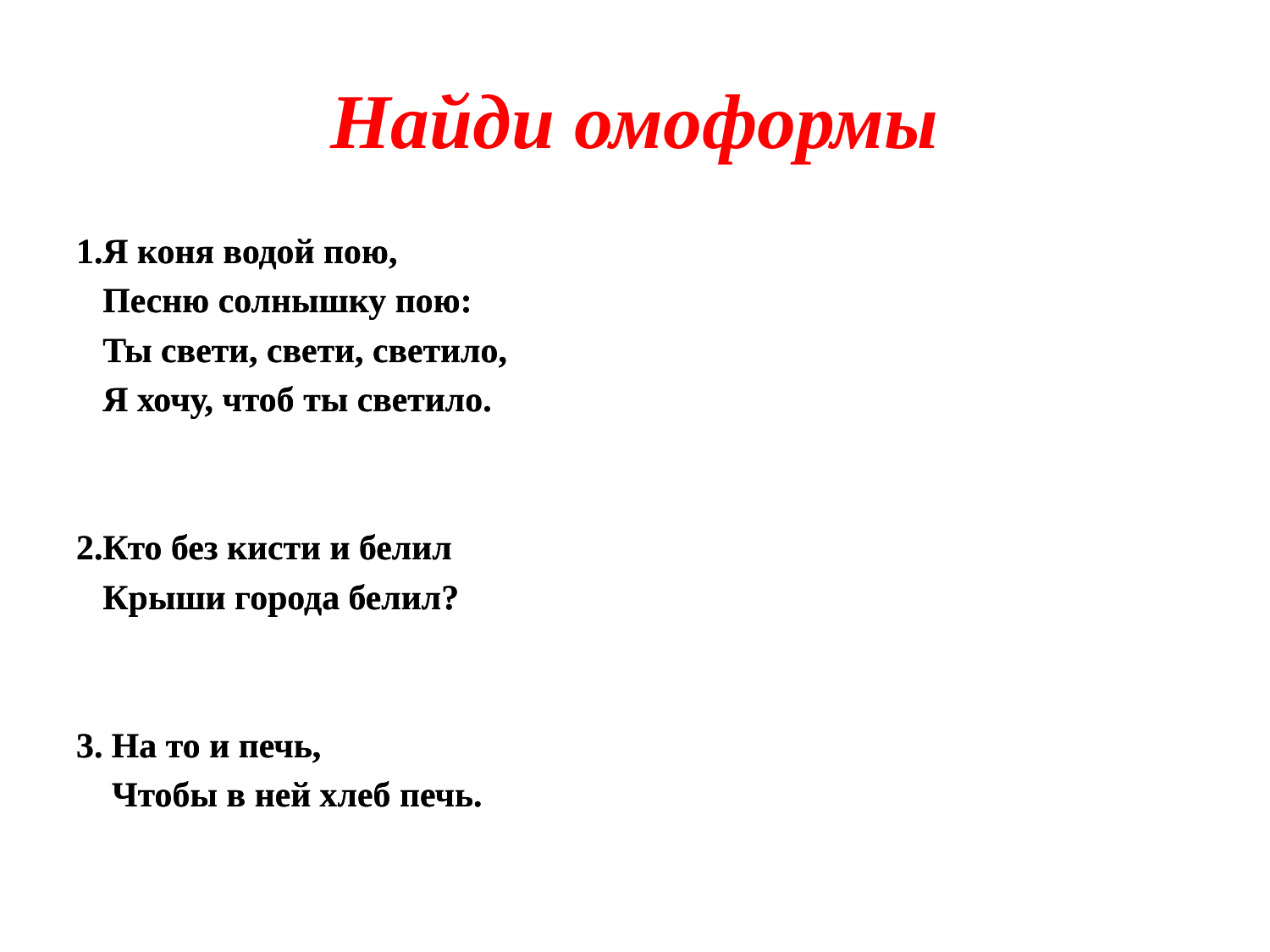

# Найди омоформы
1.Я коня водой пою,
   Песню солнышку пою:
   Ты свети, свети, светило,
   Я хочу, чтоб ты светило.

2.Кто без кисти и белил
   Крыши города белил?

3. На то и печь,
    Чтобы в ней хлеб печь.

1.Я коня водой пою,
   Песню солнышку пою:
   Ты свети, свети, светило,
   Я хочу, чтоб ты светило.

2.Кто без кисти и белил
   Крыши города белил?

3. На то и печь,
    Чтобы в ней хлеб печь.